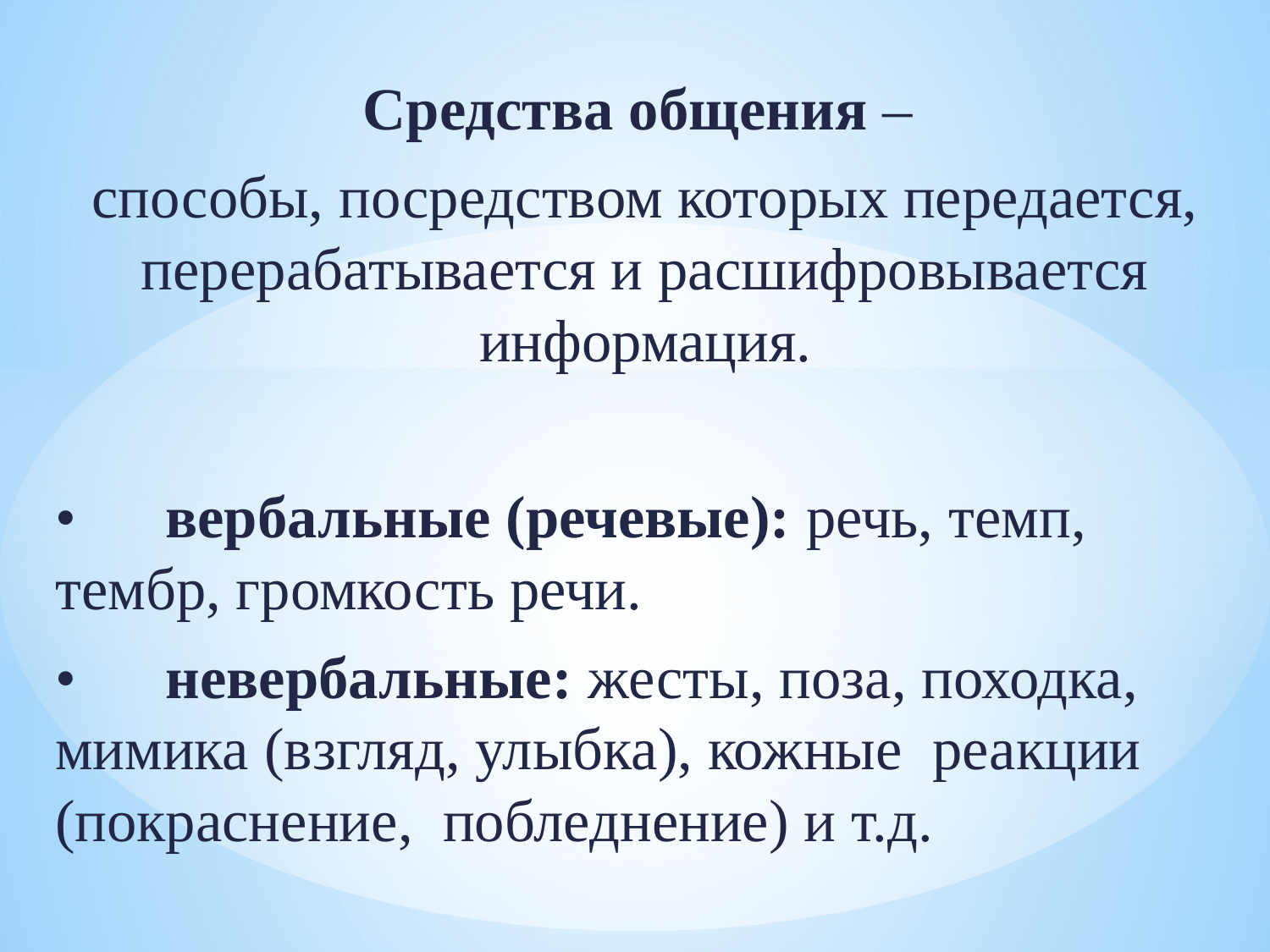

Средства общения –
способы, посредством которых передается, перерабатывается и расшифровывается информация.

•	вербальные (речевые): речь, темп, тембр, громкость речи.
•	невербальные: жесты, поза, походка, мимика (взгляд, улыбка), кожные  реакции (покраснение,  побледнение) и т.д.